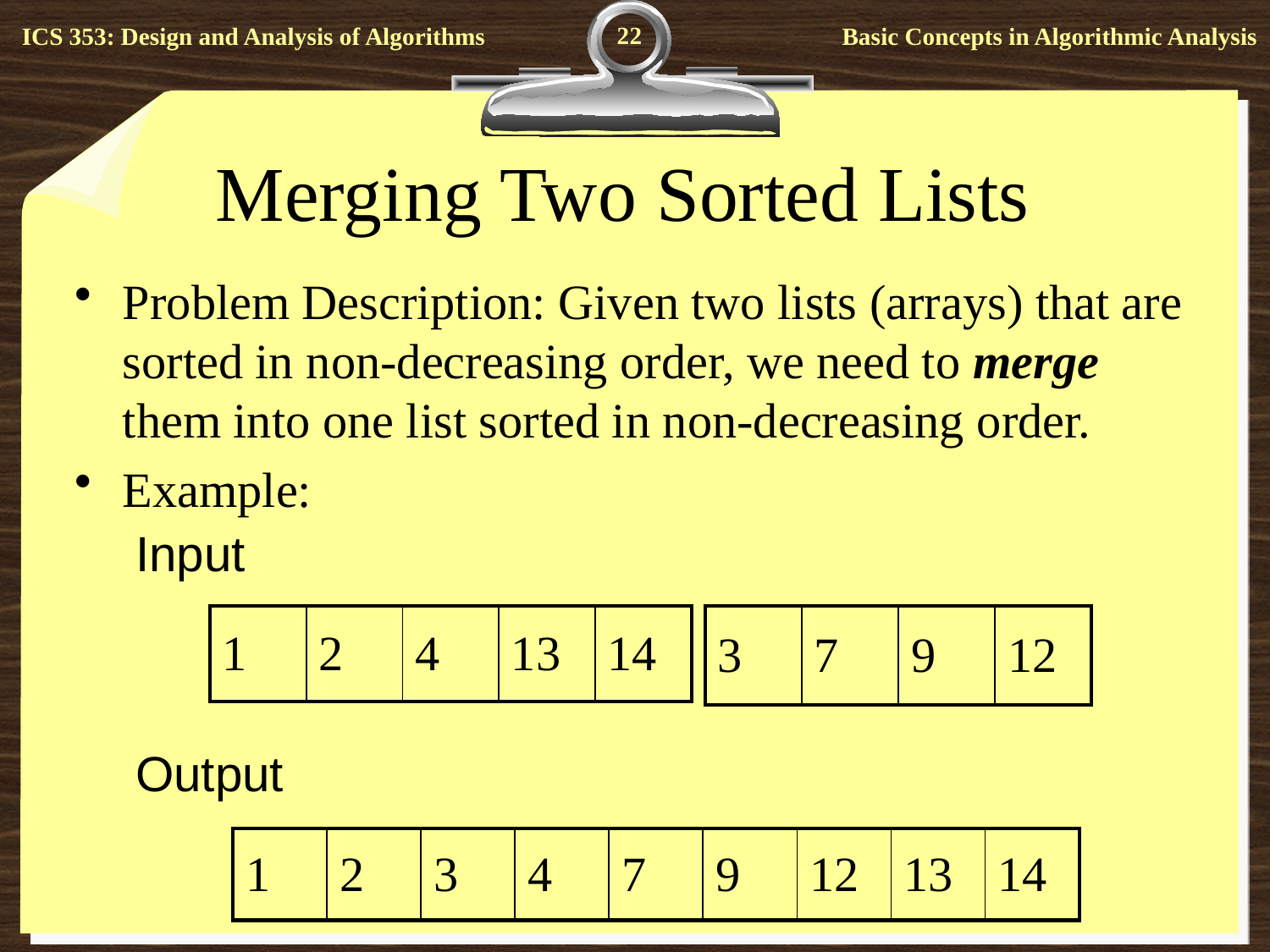

22
# Merging Two Sorted Lists
Problem Description: Given two lists (arrays) that are sorted in non-decreasing order, we need to merge them into one list sorted in non-decreasing order.
Example:
Input
| 1 | 2 | 4 | 13 | 14 |
| --- | --- | --- | --- | --- |
| 3 | 7 | 9 | 12 |
| --- | --- | --- | --- |
Output
| 1 | 2 | 3 | 4 | 7 | 9 | 12 | 13 | 14 |
| --- | --- | --- | --- | --- | --- | --- | --- | --- |